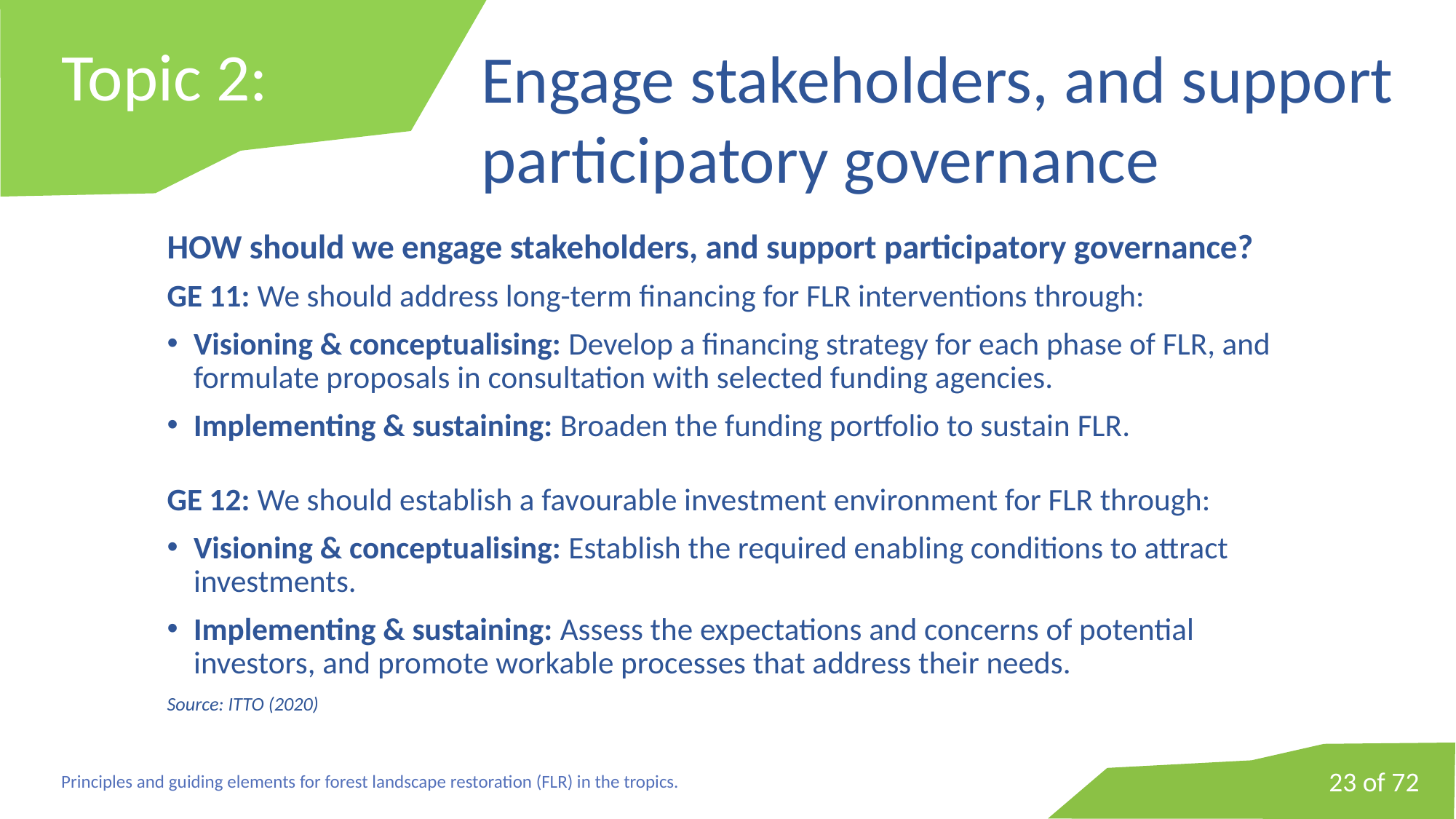

# Topic 2:
Engage stakeholders, and support participatory governance
HOW should we engage stakeholders, and support participatory governance?
GE 11: We should address long-term financing for FLR interventions through:
Visioning & conceptualising: Develop a financing strategy for each phase of FLR, and formulate proposals in consultation with selected funding agencies.
Implementing & sustaining: Broaden the funding portfolio to sustain FLR.
GE 12: We should establish a favourable investment environment for FLR through:
Visioning & conceptualising: Establish the required enabling conditions to attract investments.
Implementing & sustaining: Assess the expectations and concerns of potential investors, and promote workable processes that address their needs.
Source: ITTO (2020)
23 of 72

Principles and guiding elements for forest landscape restoration (FLR) in the tropics.